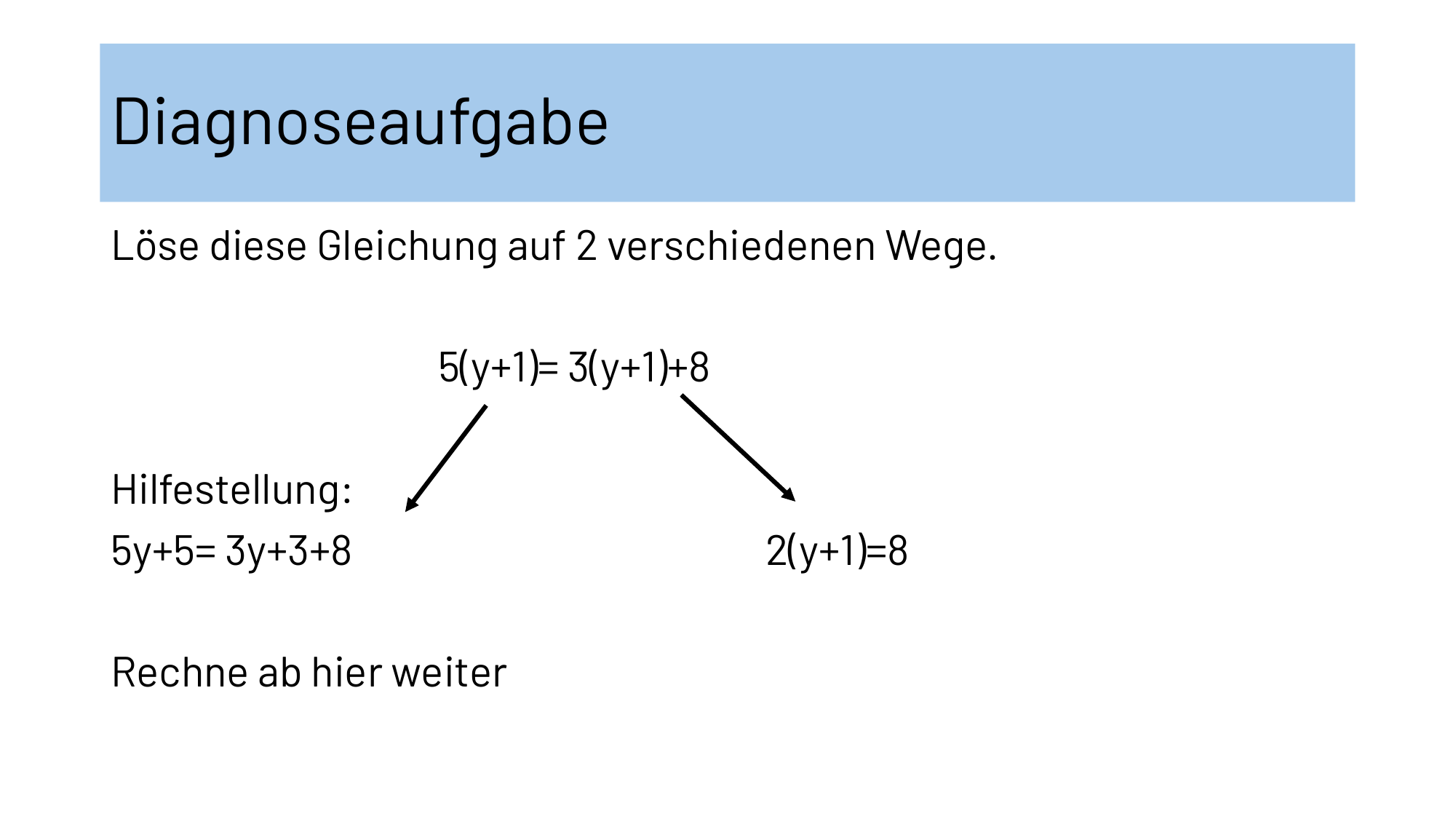

# Diagnoseaufgabe
Löse diese Gleichung auf 2 verschiedenen Wege.

			5(y+1)= 3(y+1)+8

Hilfestellung:
5y+5= 3y+3+8				2(y+1)=8

Rechne ab hier weiter